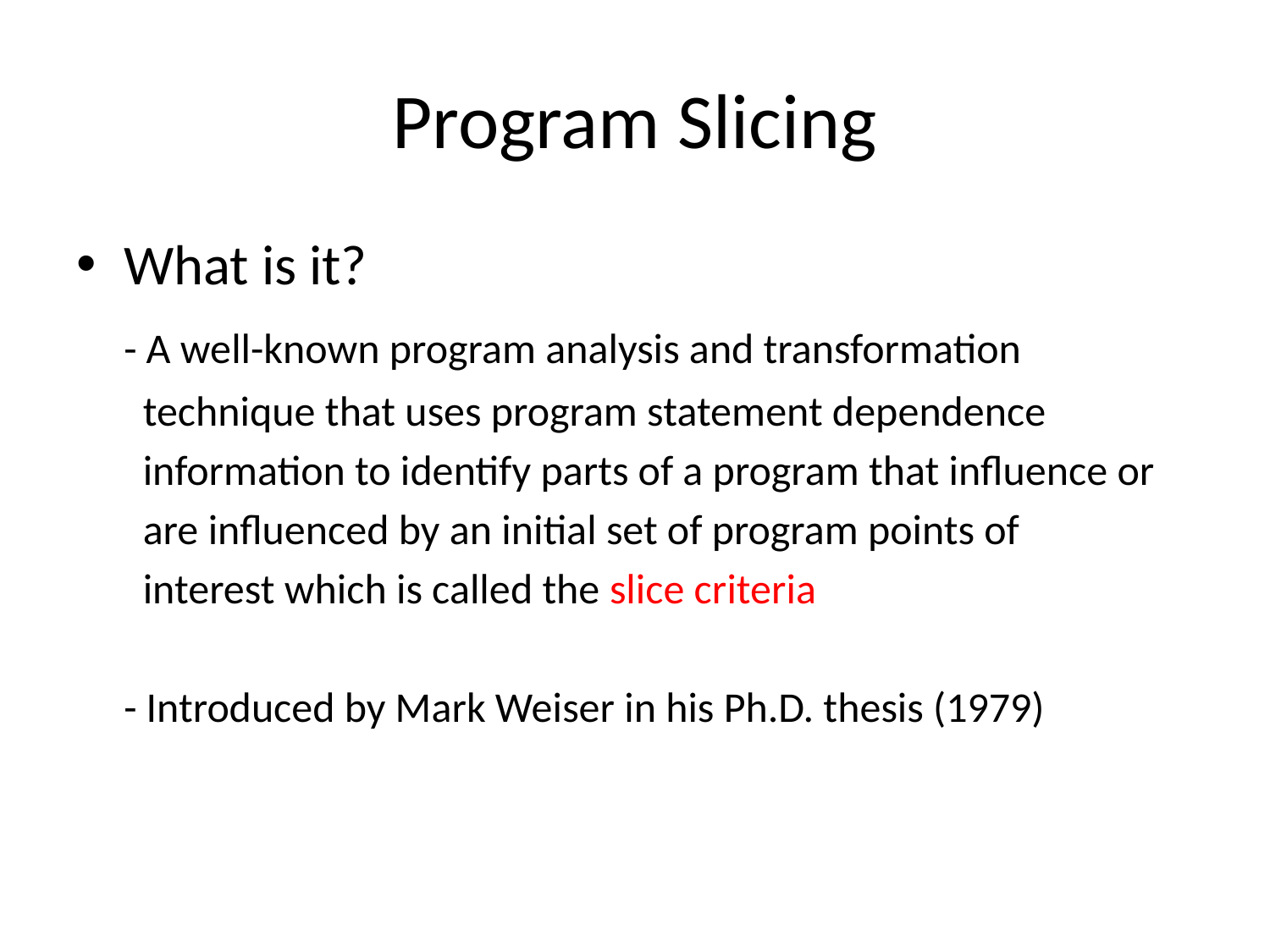

# Program Slicing
What is it?
    - A well-known program analysis and transformation
       technique that uses program statement dependence
       information to identify parts of a program that influence or
       are influenced by an initial set of program points of
       interest which is called the slice criteria

	- Introduced by Mark Weiser in his Ph.D. thesis (1979)